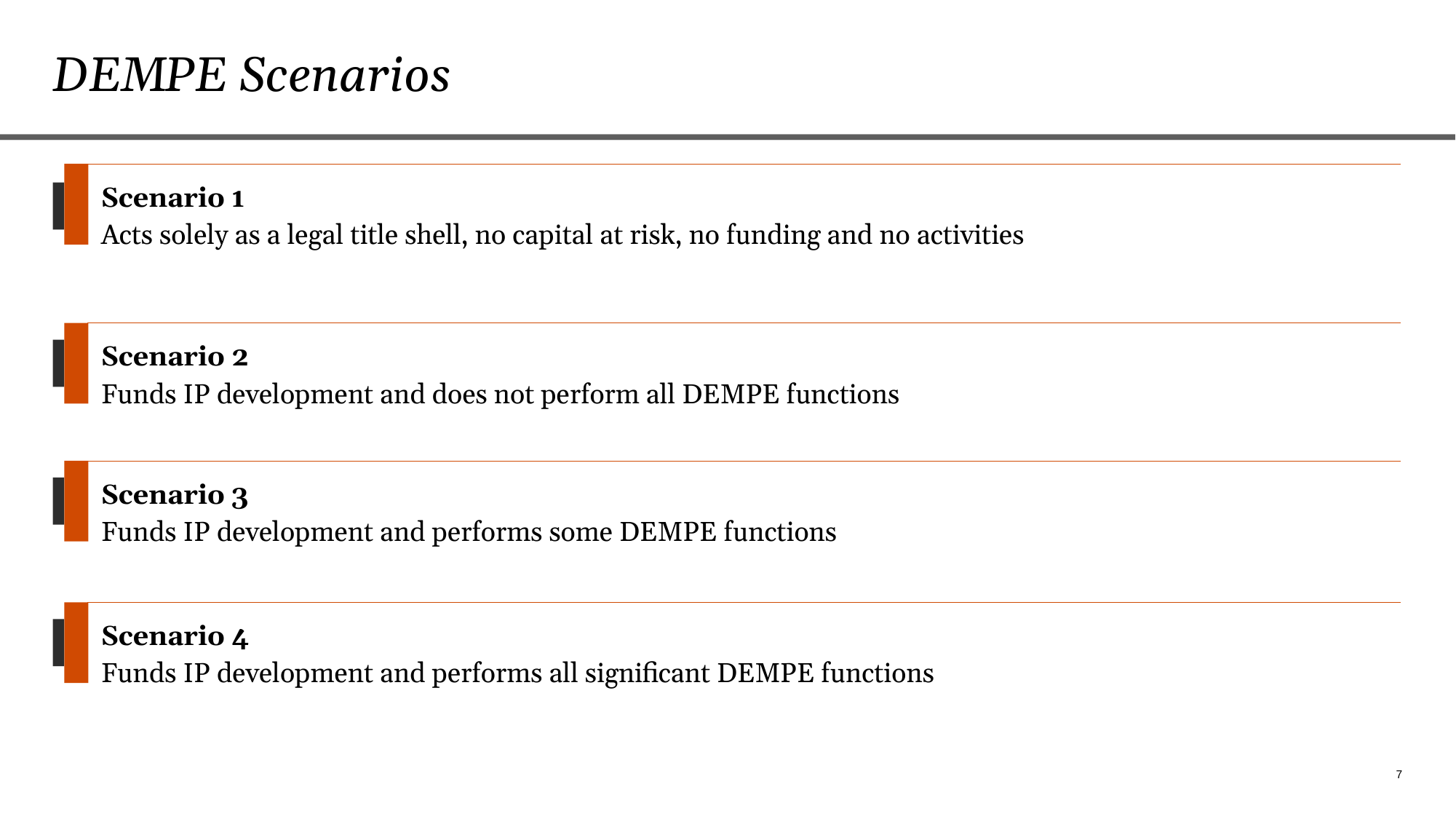

# DEMPE Scenarios

Scenario 1
Acts solely as a legal title shell, no capital at risk, no funding and no activities
Article 7 of the Tax Treaty

Scenario 2
Funds IP development and does not perform all DEMPE functions

Scenario 3
Funds IP development and performs some DEMPE functions

Scenario 4
Funds IP development and performs all significant DEMPE functions
7